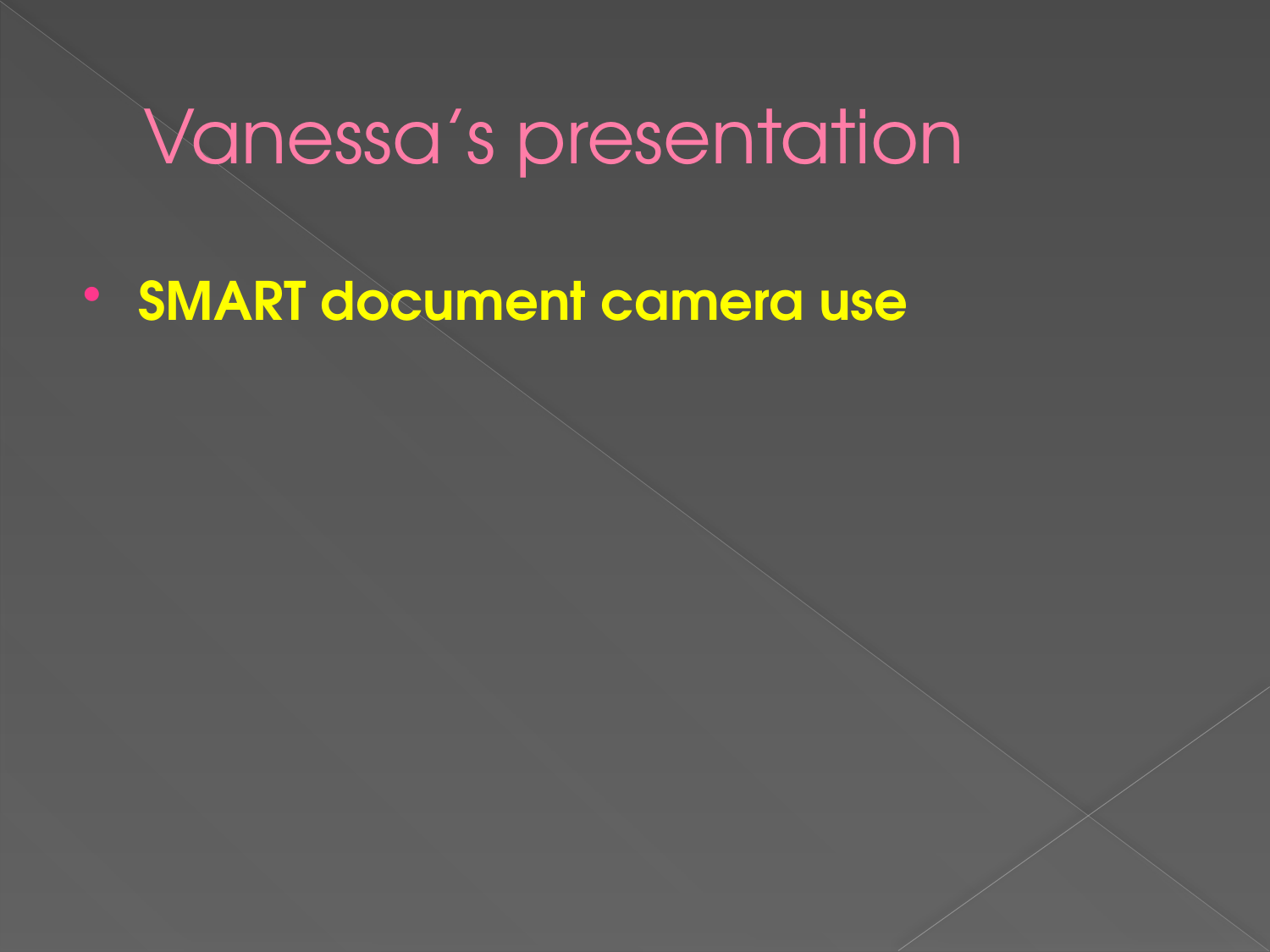

# Vanessa’s presentation
SMART document camera use